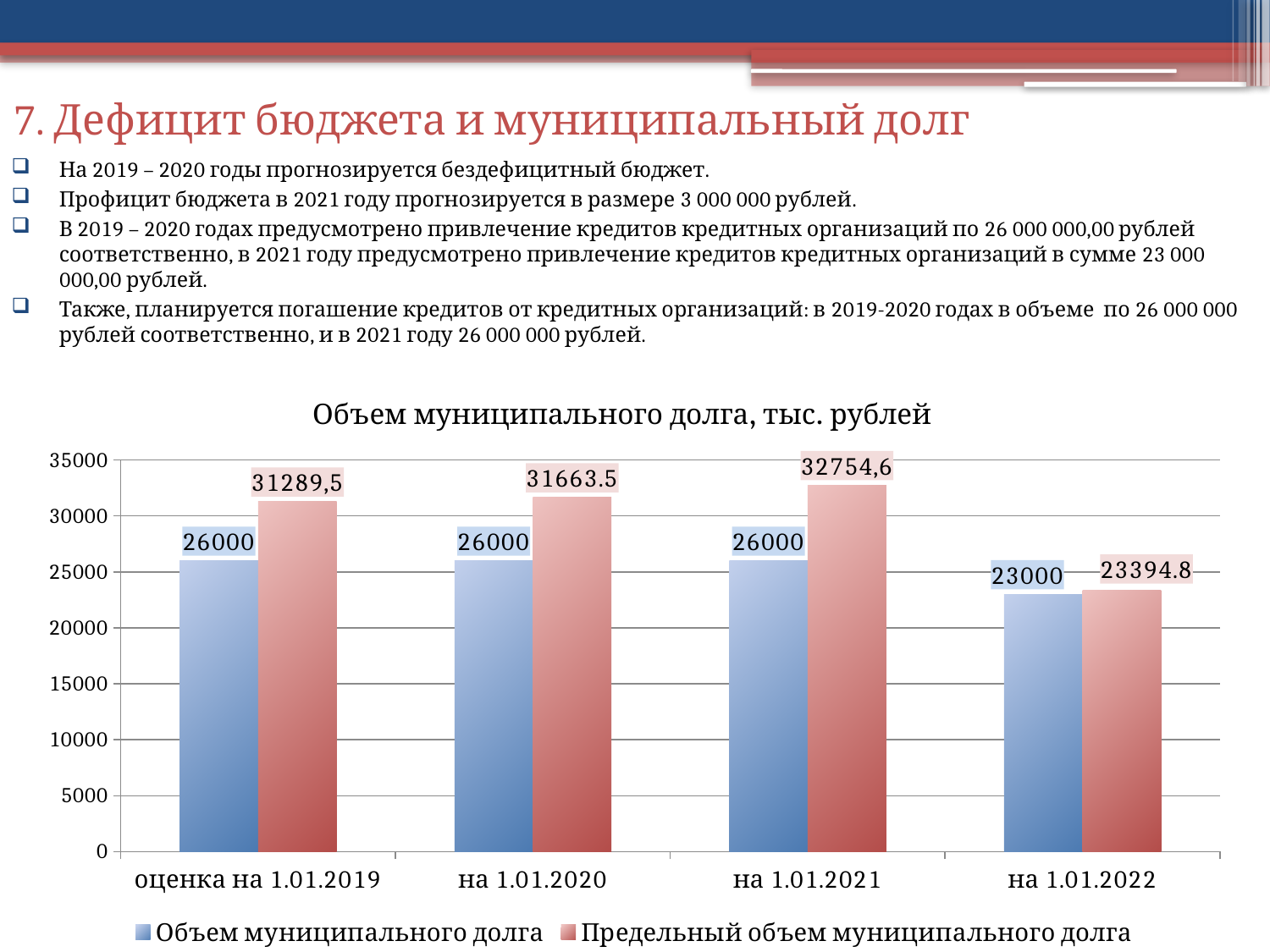

7. Дефицит бюджета и муниципальный долг
На 2019 – 2020 годы прогнозируется бездефицитный бюджет.
Профицит бюджета в 2021 году прогнозируется в размере 3 000 000 рублей.
В 2019 – 2020 годах предусмотрено привлечение кредитов кредитных организаций по 26 000 000,00 рублей соответственно, в 2021 году предусмотрено привлечение кредитов кредитных организаций в сумме 23 000 000,00 рублей.
Также, планируется погашение кредитов от кредитных организаций: в 2019-2020 годах в объеме  по 26 000 000 рублей соответственно, и в 2021 году 26 000 000 рублей.
Объем муниципального долга, тыс. рублей

### Chart

| Category |  |  |
|---|---|---|
| оценка на 1.01.2019 | 26000.0 | 31289.50182499999 |
| на 1.01.2020 | 26000.0 | 31663.5 |
| на 1.01.2021 | 26000.0 | 32754.55 |
| на 1.01.2022 | 23000.0 | 23394.8 |